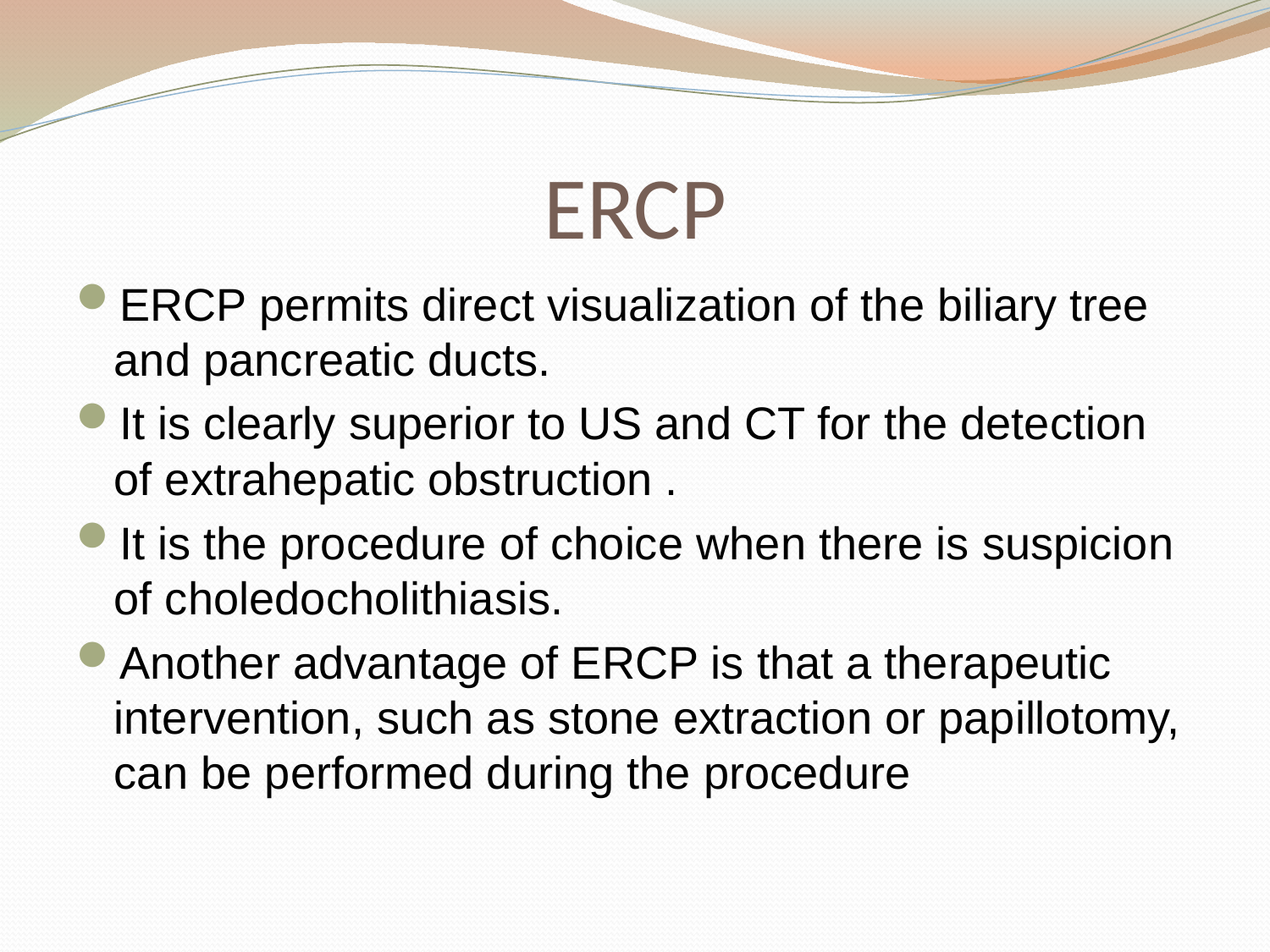

# ERCP
ERCP permits direct visualization of the biliary tree and pancreatic ducts.
It is clearly superior to US and CT for the detection of extrahepatic obstruction .
It is the procedure of choice when there is suspicion of choledocholithiasis.
Another advantage of ERCP is that a therapeutic intervention, such as stone extraction or papillotomy, can be performed during the procedure